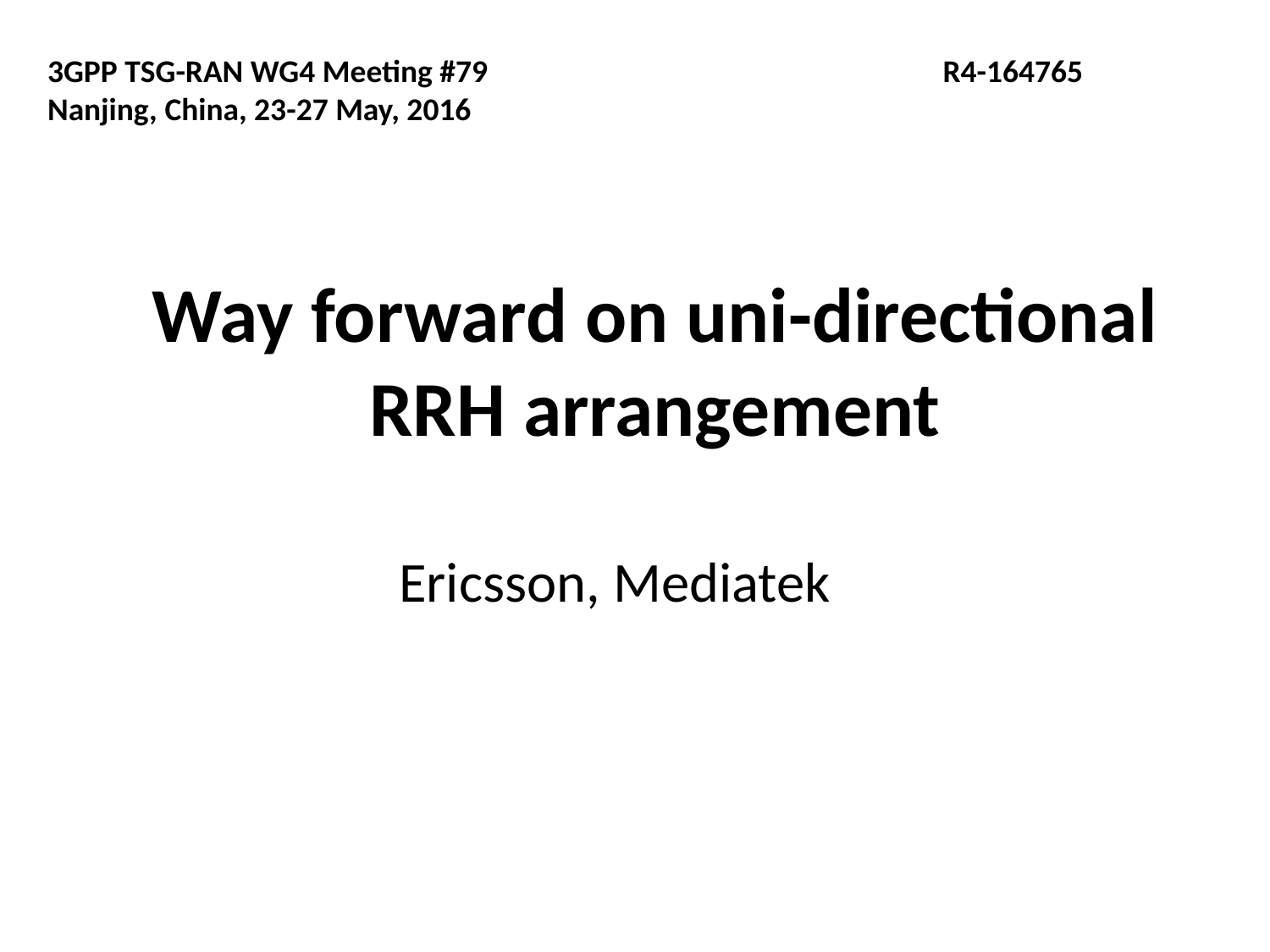

3GPP TSG-RAN WG4 Meeting #79 	                                                      R4-164765
Nanjing, China, 23-27 May, 2016

# Way forward on uni-directional RRH arrangement
Ericsson, Mediatek